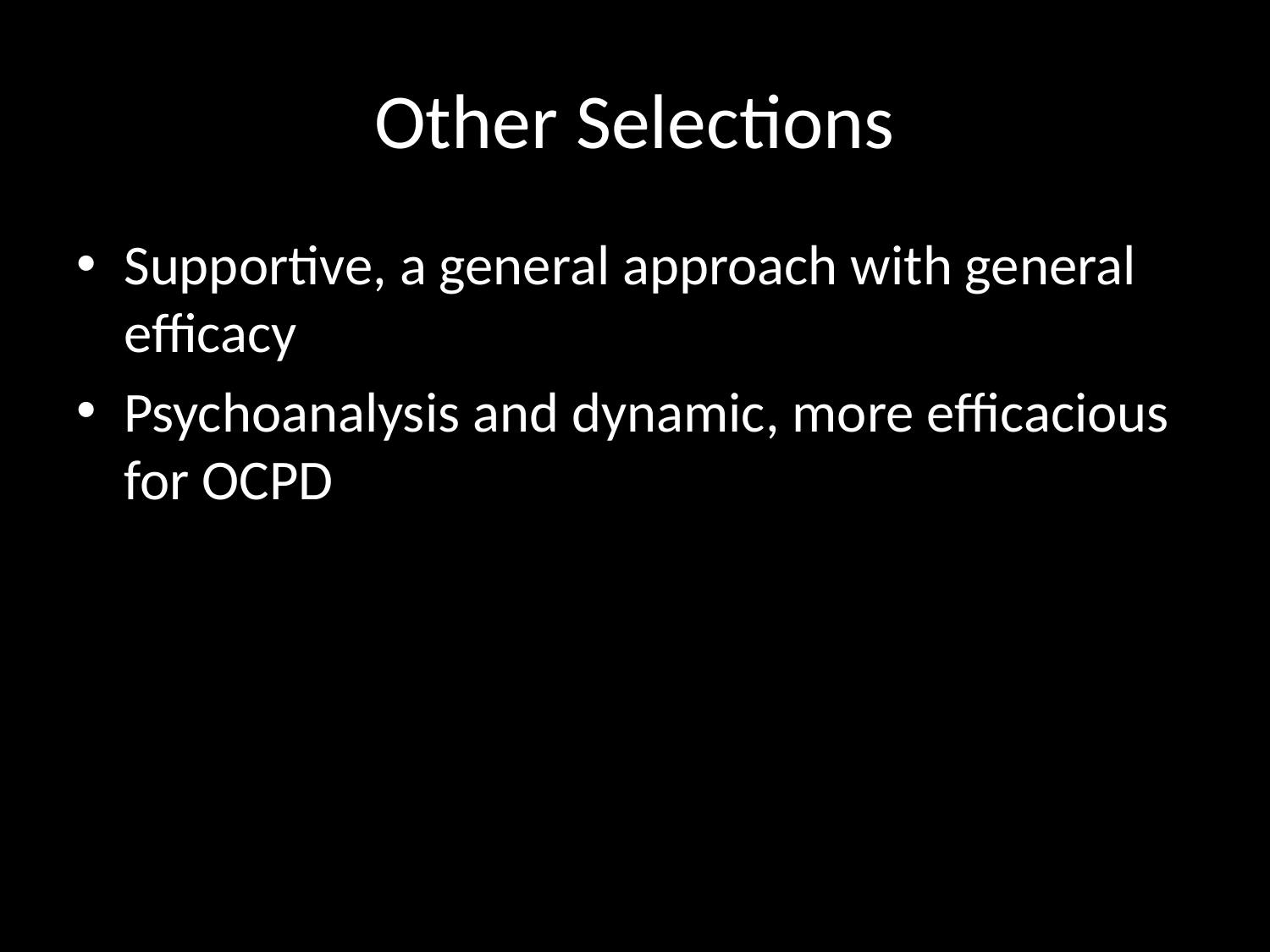

# Other Selections
Supportive, a general approach with general efficacy
Psychoanalysis and dynamic, more efficacious for OCPD